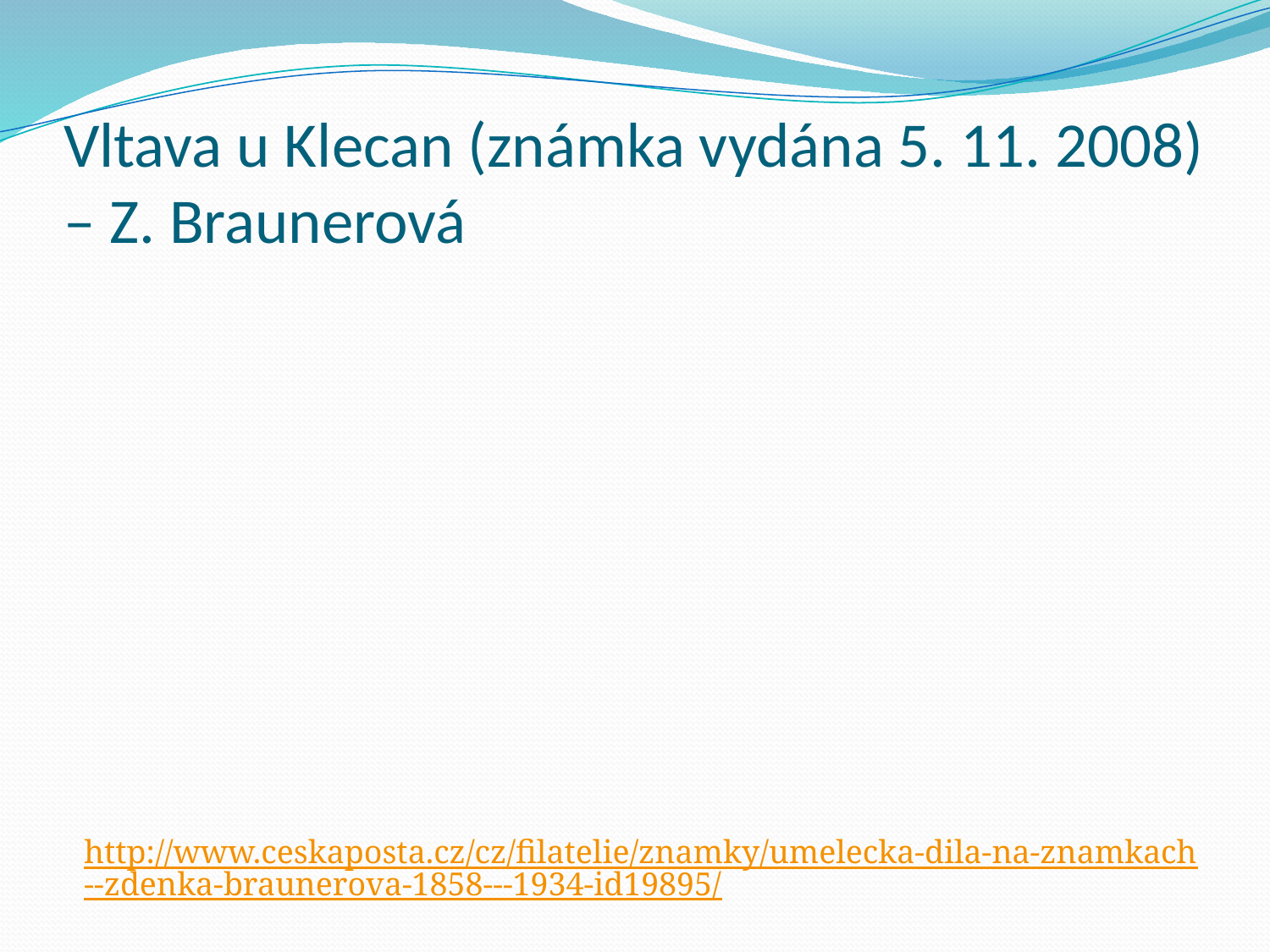

# Vltava u Klecan (známka vydána 5. 11. 2008) – Z. Braunerová

http://www.ceskaposta.cz/cz/filatelie/znamky/umelecka-dila-na-znamkach--zdenka-braunerova-1858---1934-id19895/